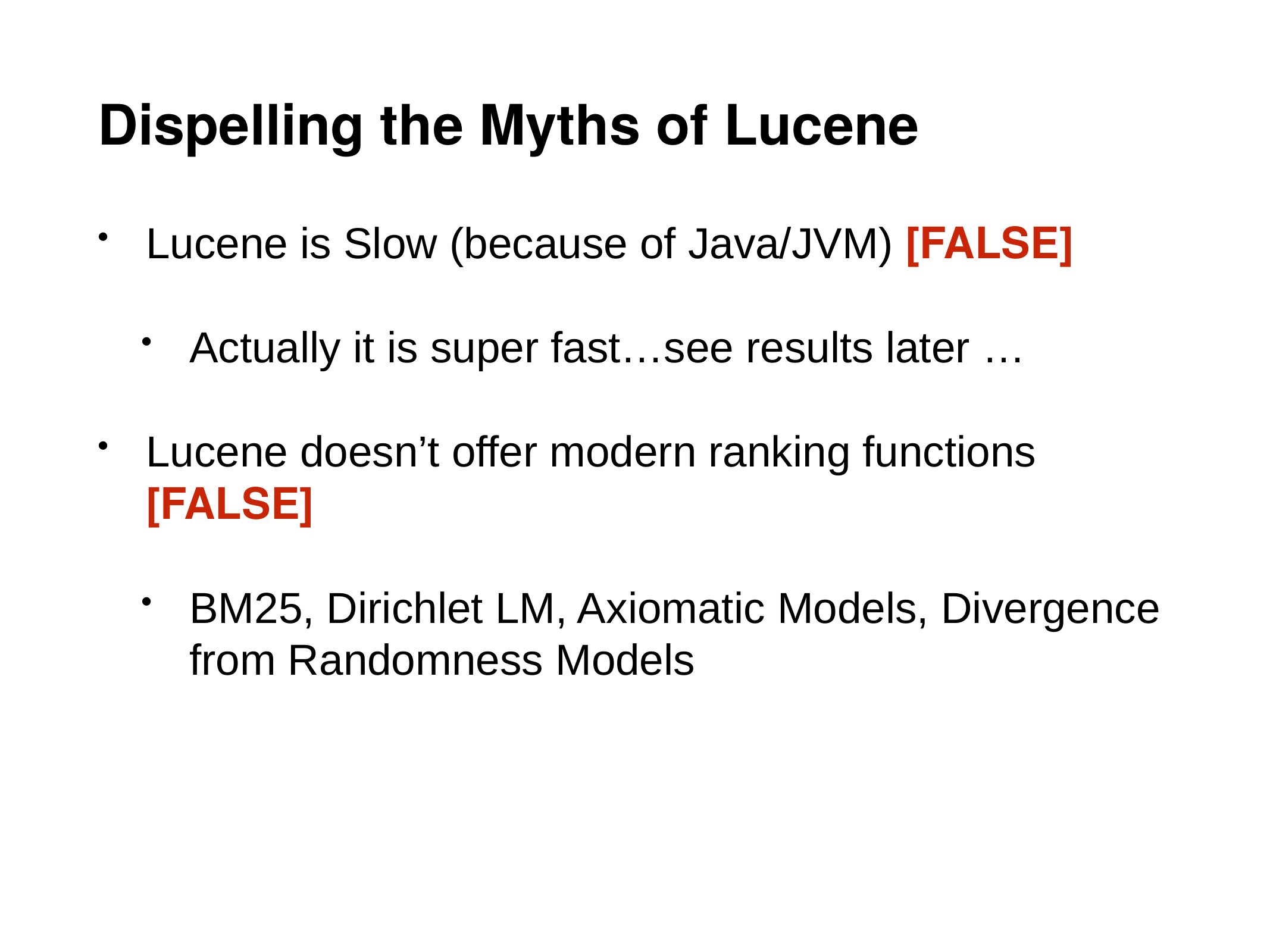

# Dispelling the Myths of Lucene
Lucene is Slow (because of Java/JVM) [FALSE]​
Actually it is super fast…see results later …​
Lucene doesn’t offer modern ranking functions [FALSE]​
BM25, Dirichlet LM, Axiomatic Models, Divergence from Randomness Models​
47